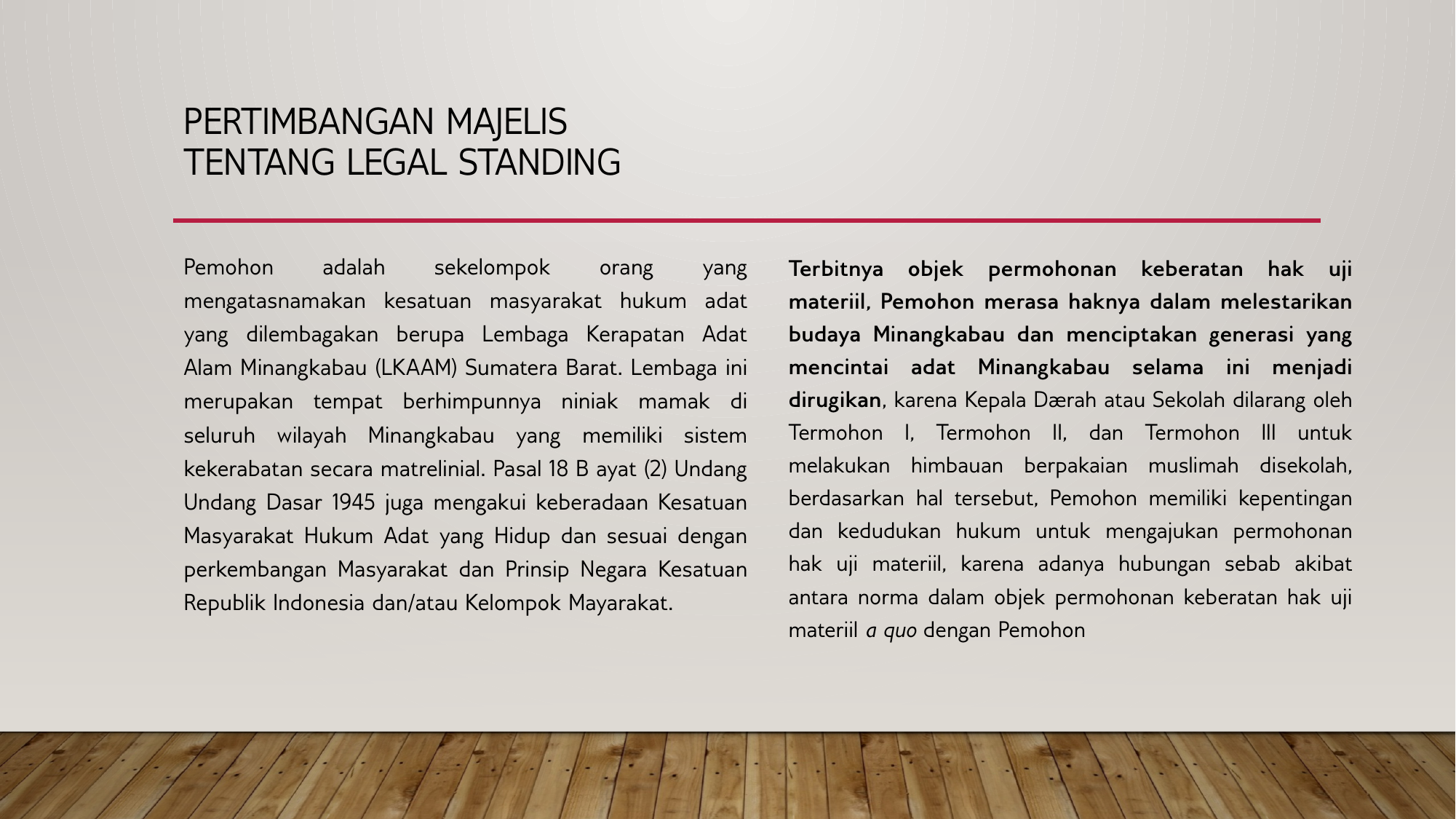

# Pertimbangan majelis TENTANG Legal standing
Pemohon adalah sekelompok orang yang mengatasnamakan kesatuan masyarakat hukum adat yang dilembagakan berupa Lembaga Kerapatan Adat Alam Minangkabau (LKAAM) Sumatera Barat. Lembaga ini merupakan tempat berhimpunnya niniak mamak di seluruh wilayah Minangkabau yang memiliki sistem kekerabatan secara matrelinial. Pasal 18 B ayat (2) Undang Undang Dasar 1945 juga mengakui keberadaan Kesatuan Masyarakat Hukum Adat yang Hidup dan sesuai dengan perkembangan Masyarakat dan Prinsip Negara Kesatuan Republik Indonesia dan/atau Kelompok Mayarakat.
Terbitnya objek permohonan keberatan hak uji materiil, Pemohon merasa haknya dalam melestarikan budaya Minangkabau dan menciptakan generasi yang mencintai adat Minangkabau selama ini menjadi dirugikan, karena Kepala Daerah atau Sekolah dilarang oleh Termohon I, Termohon II, dan Termohon III untuk melakukan himbauan berpakaian muslimah disekolah, berdasarkan hal tersebut, Pemohon memiliki kepentingan dan kedudukan hukum untuk mengajukan permohonan hak uji materiil, karena adanya hubungan sebab akibat antara norma dalam objek permohonan keberatan hak uji materiil a quo dengan Pemohon